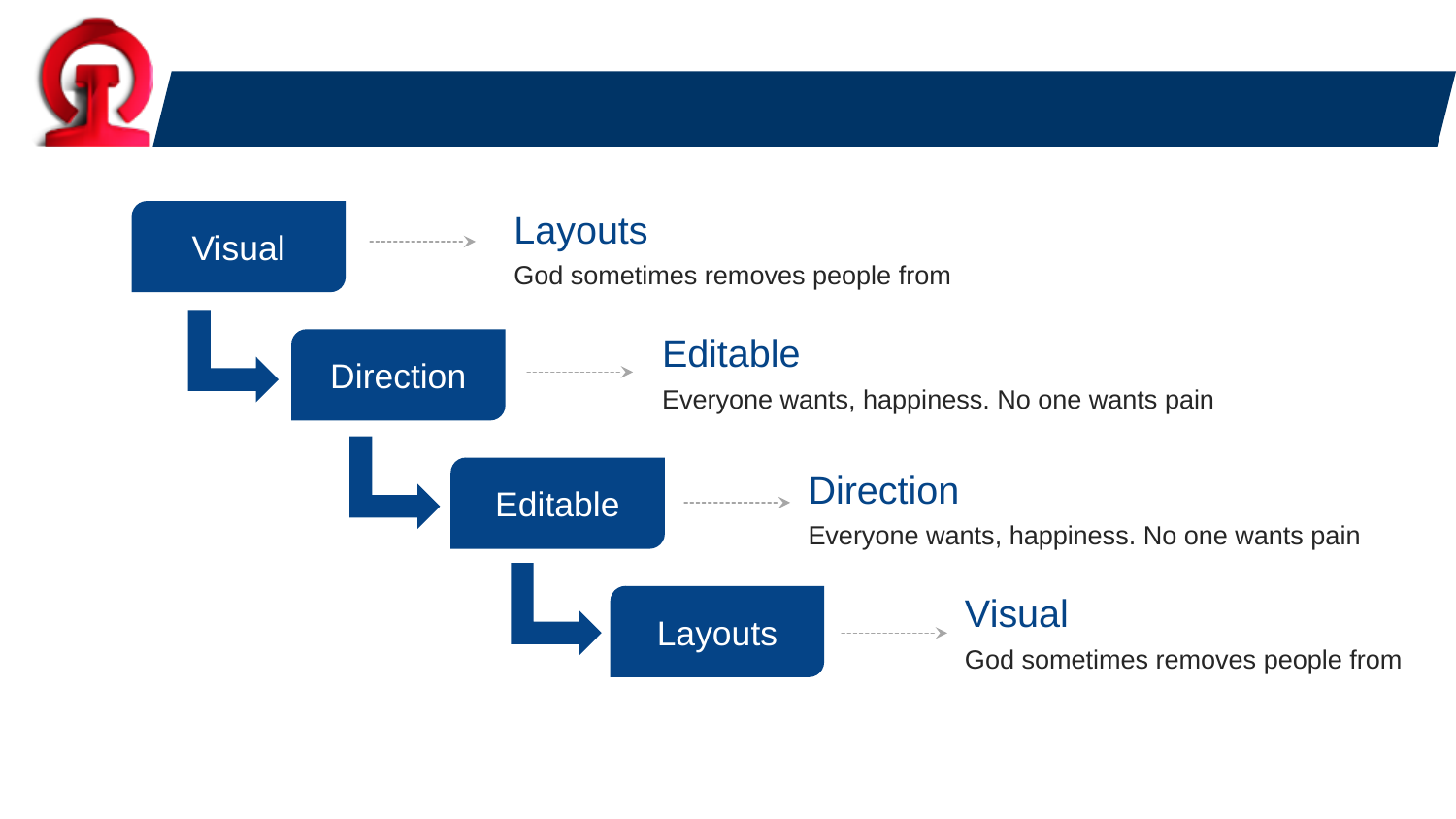

#
Visual
Layouts
God sometimes removes people from

Editable
Everyone wants, happiness. No one wants pain
Direction

Editable
Direction
Everyone wants, happiness. No one wants pain

Visual
God sometimes removes people from
Layouts